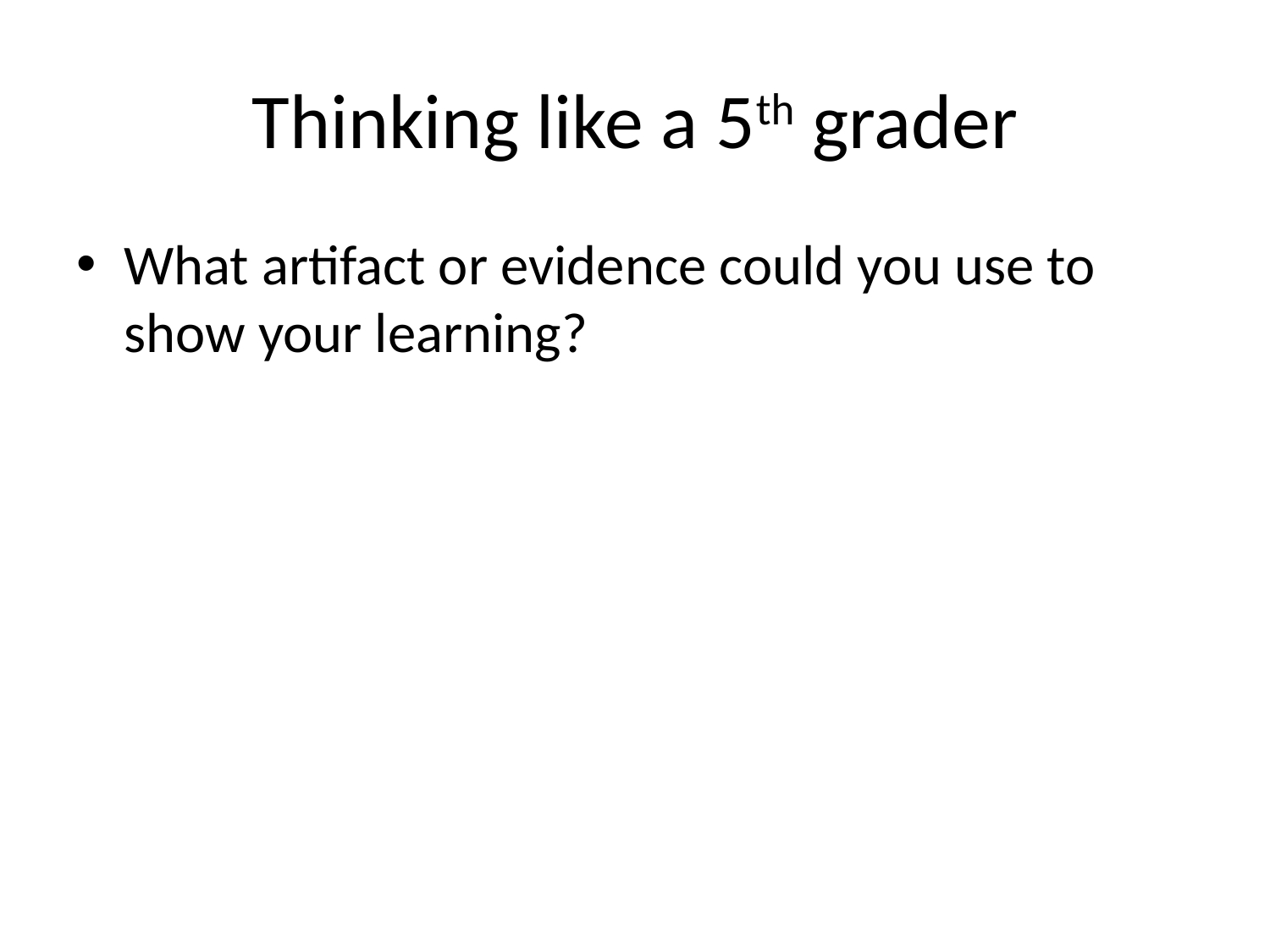

# Thinking like a 5th grader
What artifact or evidence could you use to show your learning?